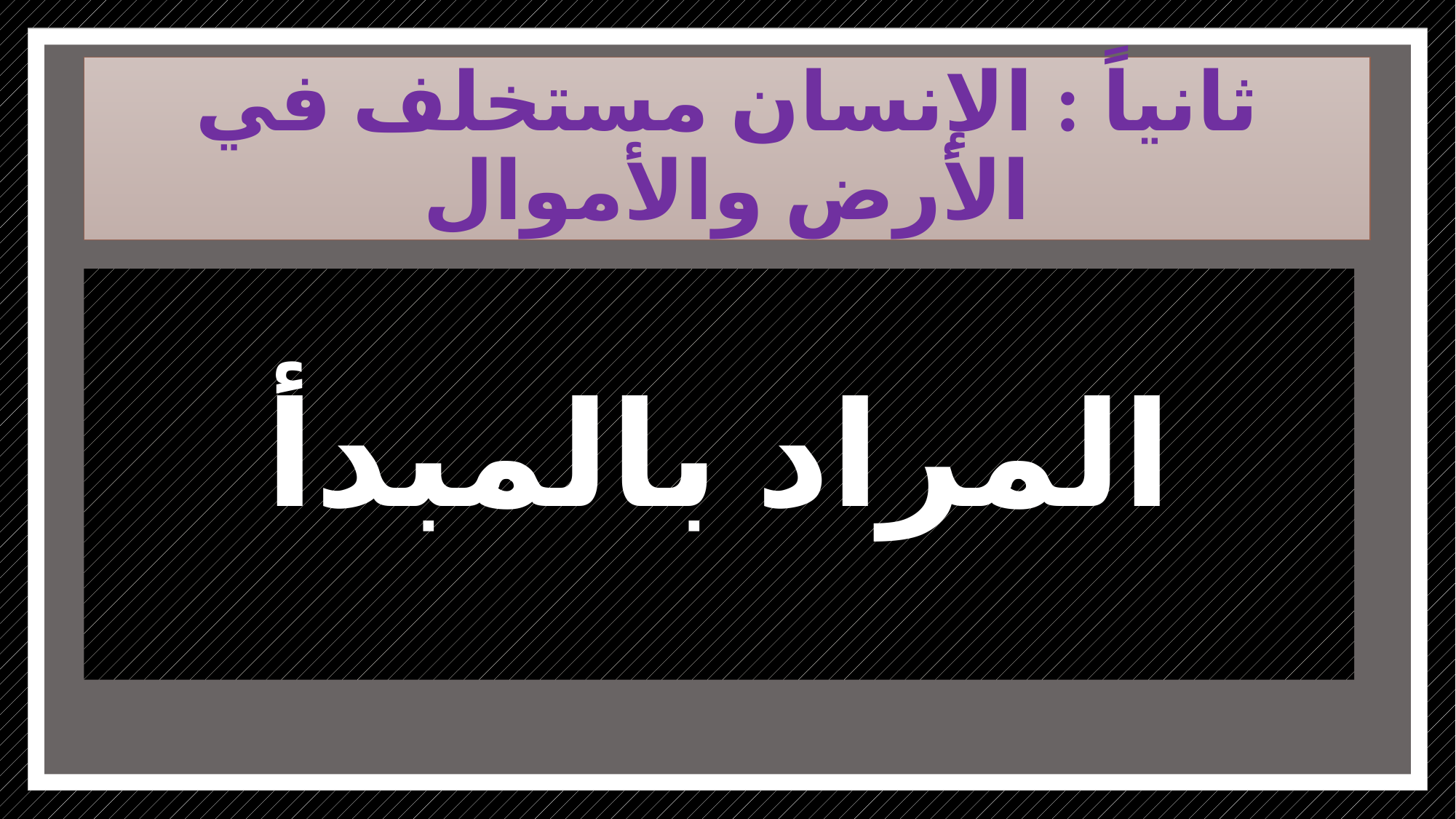

# ثانياً : الإنسان مستخلف في الأرض والأموال

المراد بالمبدأ